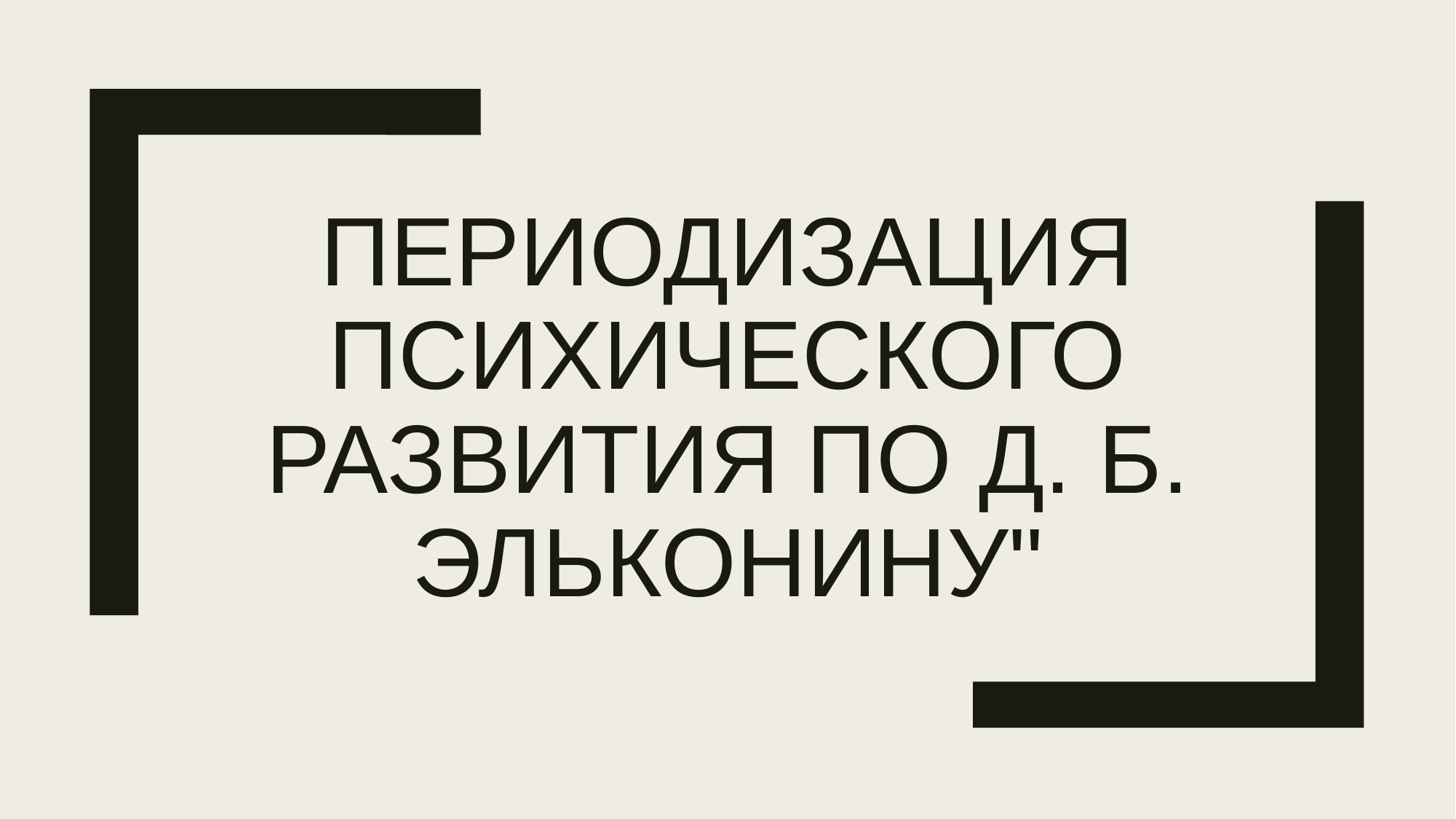

# Периодизация психического развития по Д. Б. Эльконину"